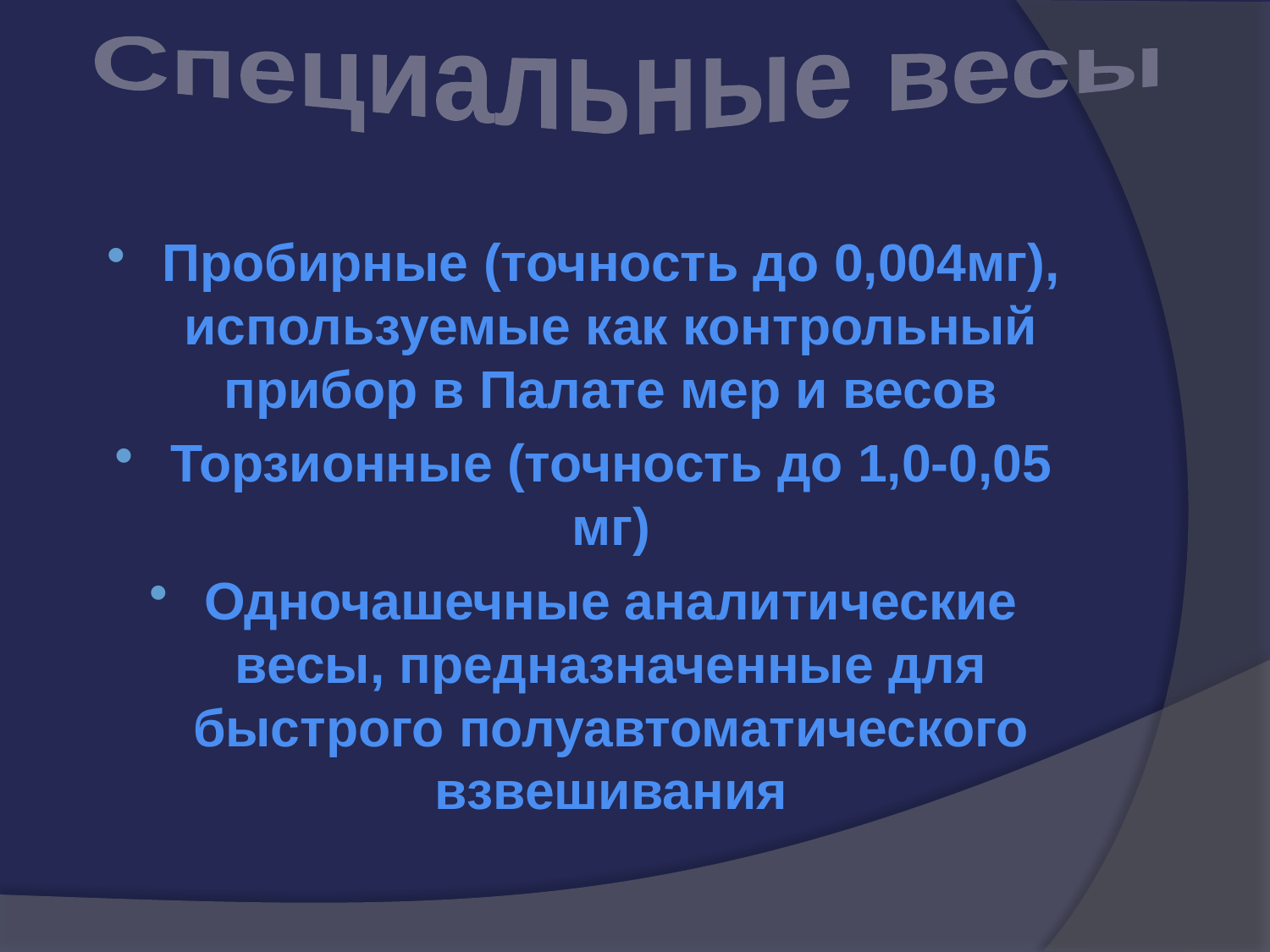

Специальные весы
Пробирные (точность до 0,004мг), используемые как контрольный прибор в Палате мер и весов
Торзионные (точность до 1,0-0,05 мг)
Одночашечные аналитические весы, предназначенные для быстрого полуавтоматического взвешивания